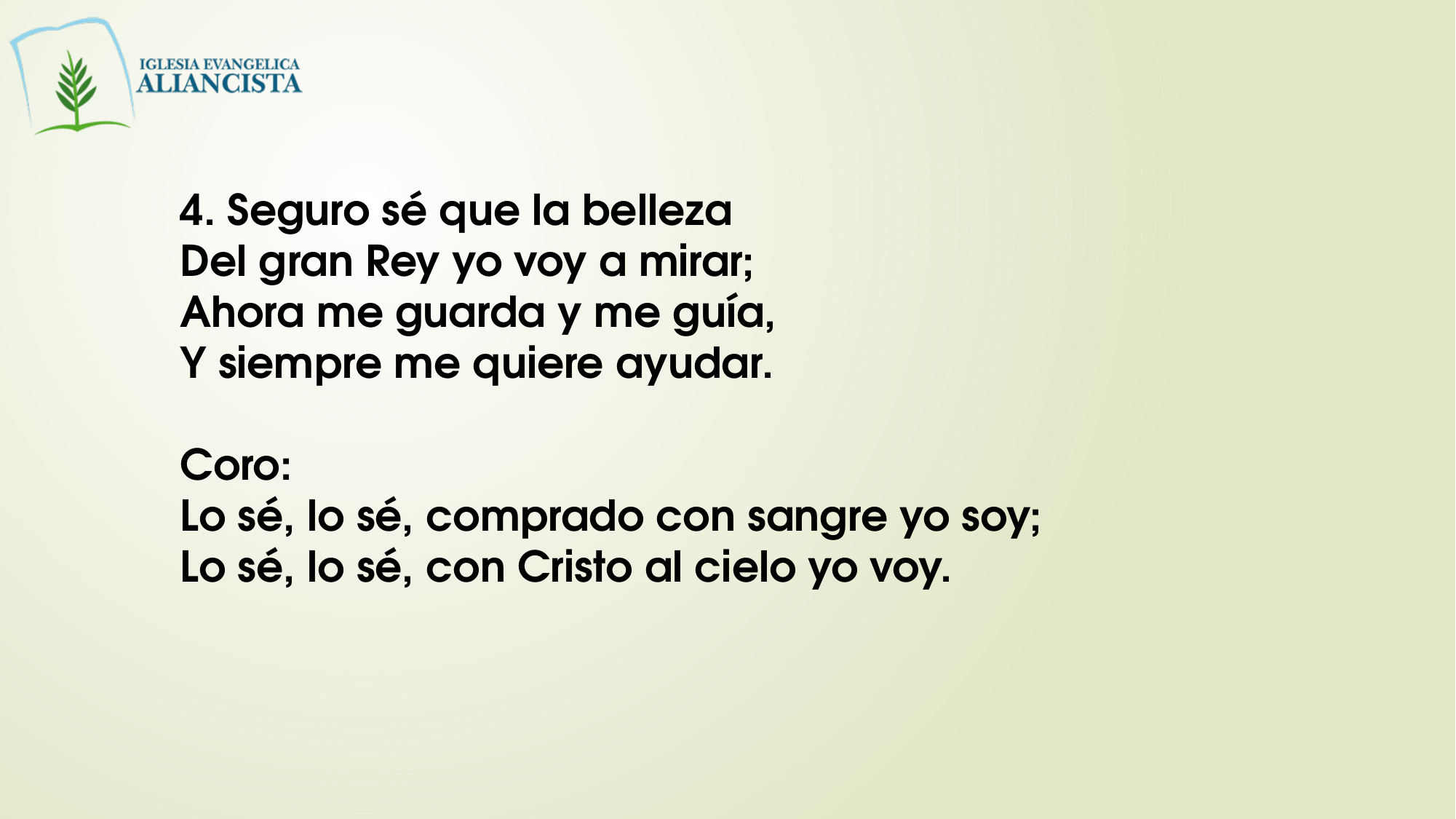

4. Seguro sé que la belleza
Del gran Rey yo voy a mirar;
Ahora me guarda y me guía,
Y siempre me quiere ayudar.

Coro:
Lo sé, lo sé, comprado con sangre yo soy;
Lo sé, lo sé, con Cristo al cielo yo voy.